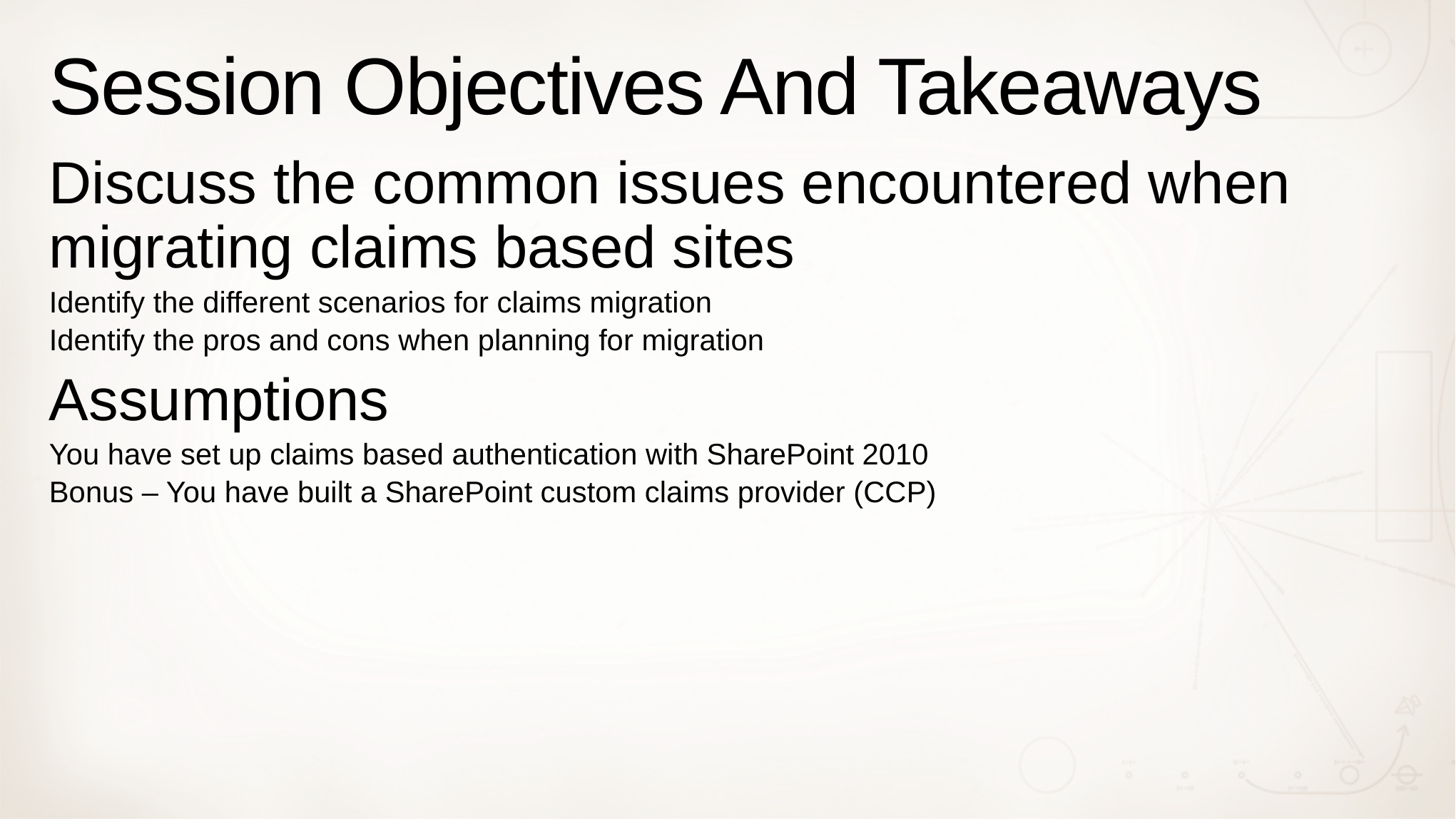

# Session Objectives And Takeaways
Discuss the common issues encountered when migrating claims based sites
Identify the different scenarios for claims migration
Identify the pros and cons when planning for migration
Assumptions
You have set up claims based authentication with SharePoint 2010
Bonus – You have built a SharePoint custom claims provider (CCP)